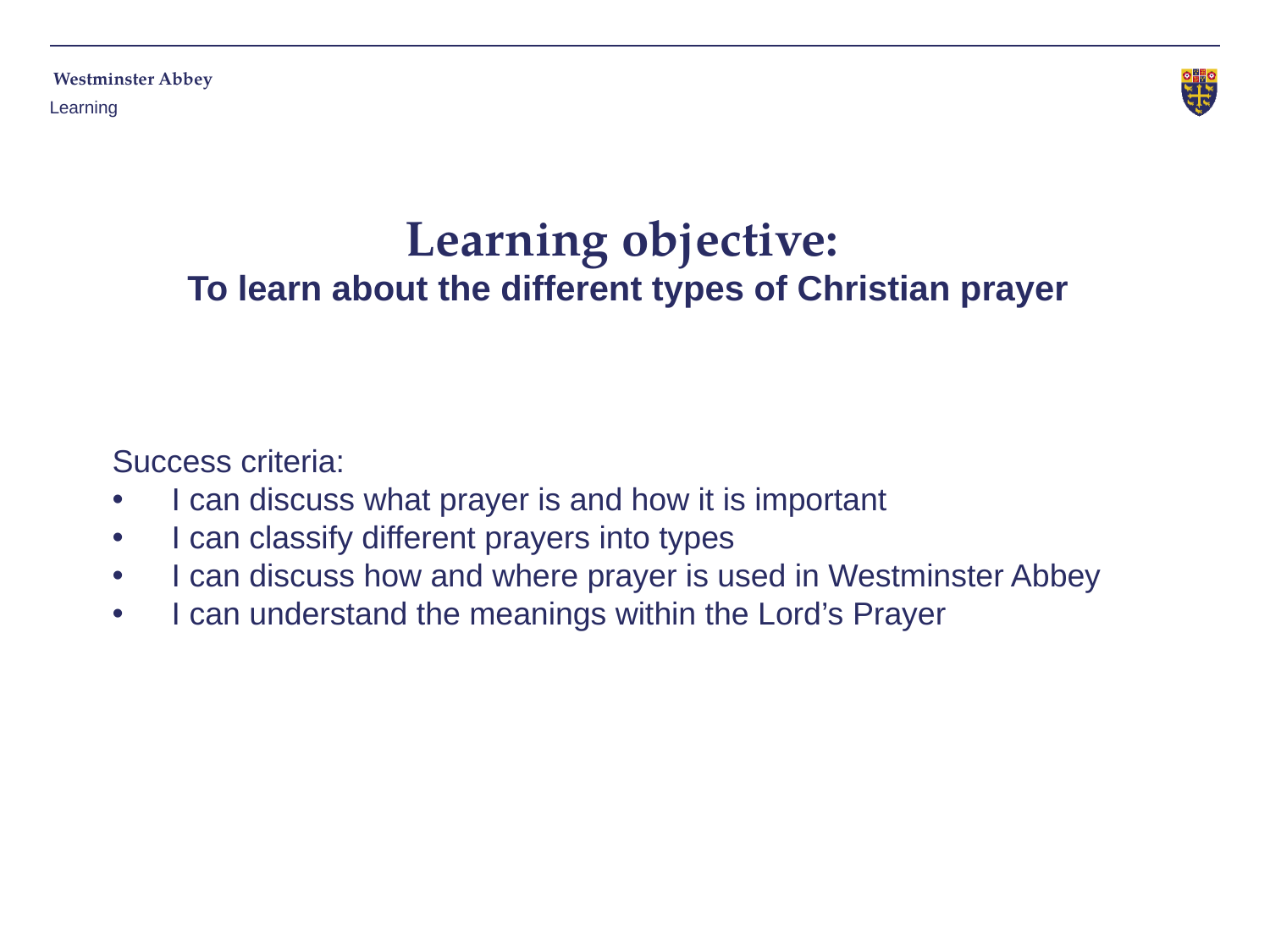

Learning
Learning objective:
To learn about the different types of Christian prayer
Success criteria:
I can discuss what prayer is and how it is important
I can classify different prayers into types
I can discuss how and where prayer is used in Westminster Abbey
I can understand the meanings within the Lord’s Prayer